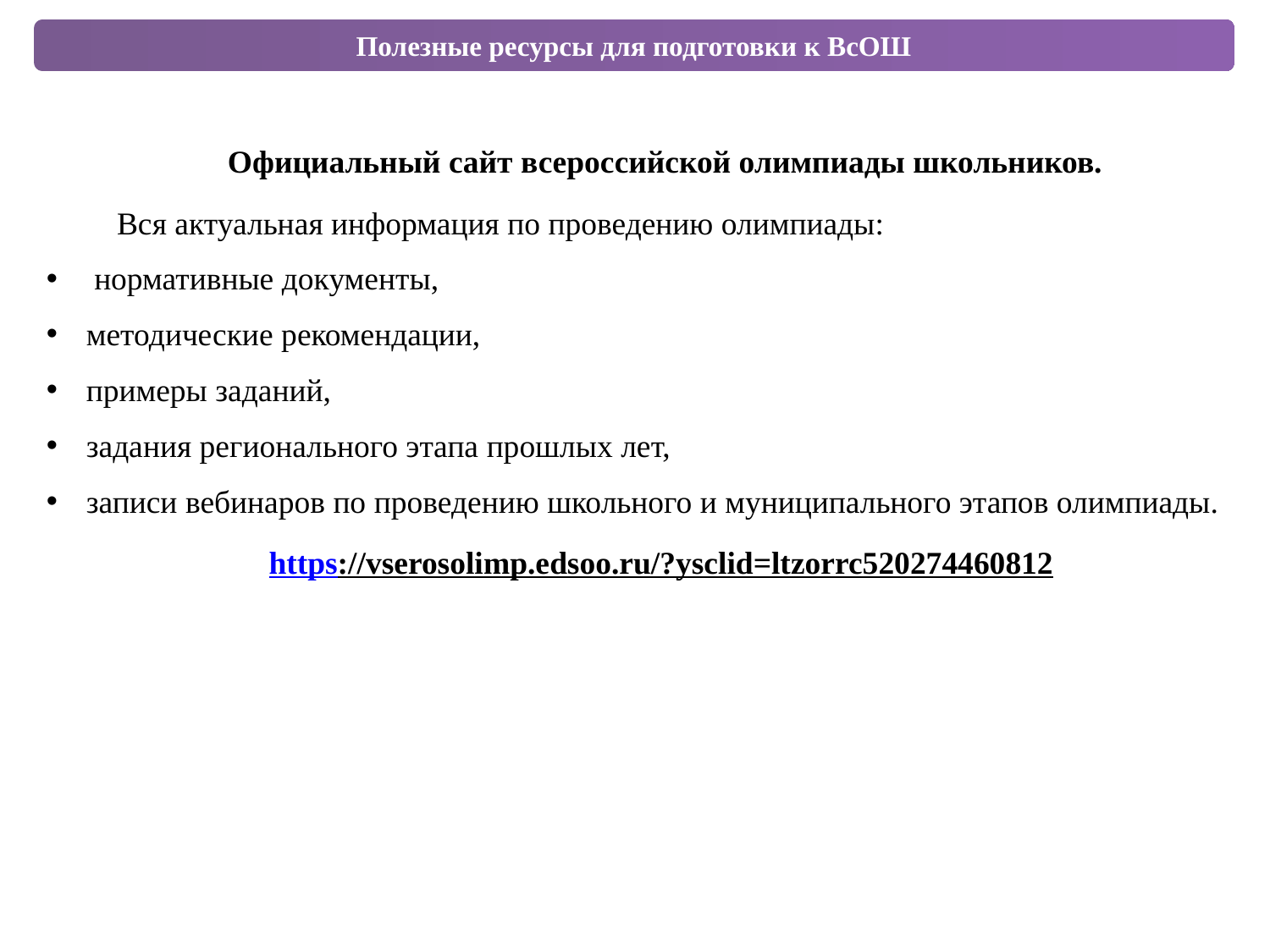

Полезные ресурсы для подготовки к ВсОШ
Официальный сайт всероссийской олимпиады школьников.
 Вся актуальная информация по проведению олимпиады:
 нормативные документы,
методические рекомендации,
примеры заданий,
задания регионального этапа прошлых лет,
записи вебинаров по проведению школьного и муниципального этапов олимпиады.
https://vserosolimp.edsoo.ru/?ysclid=ltzorrc520274460812